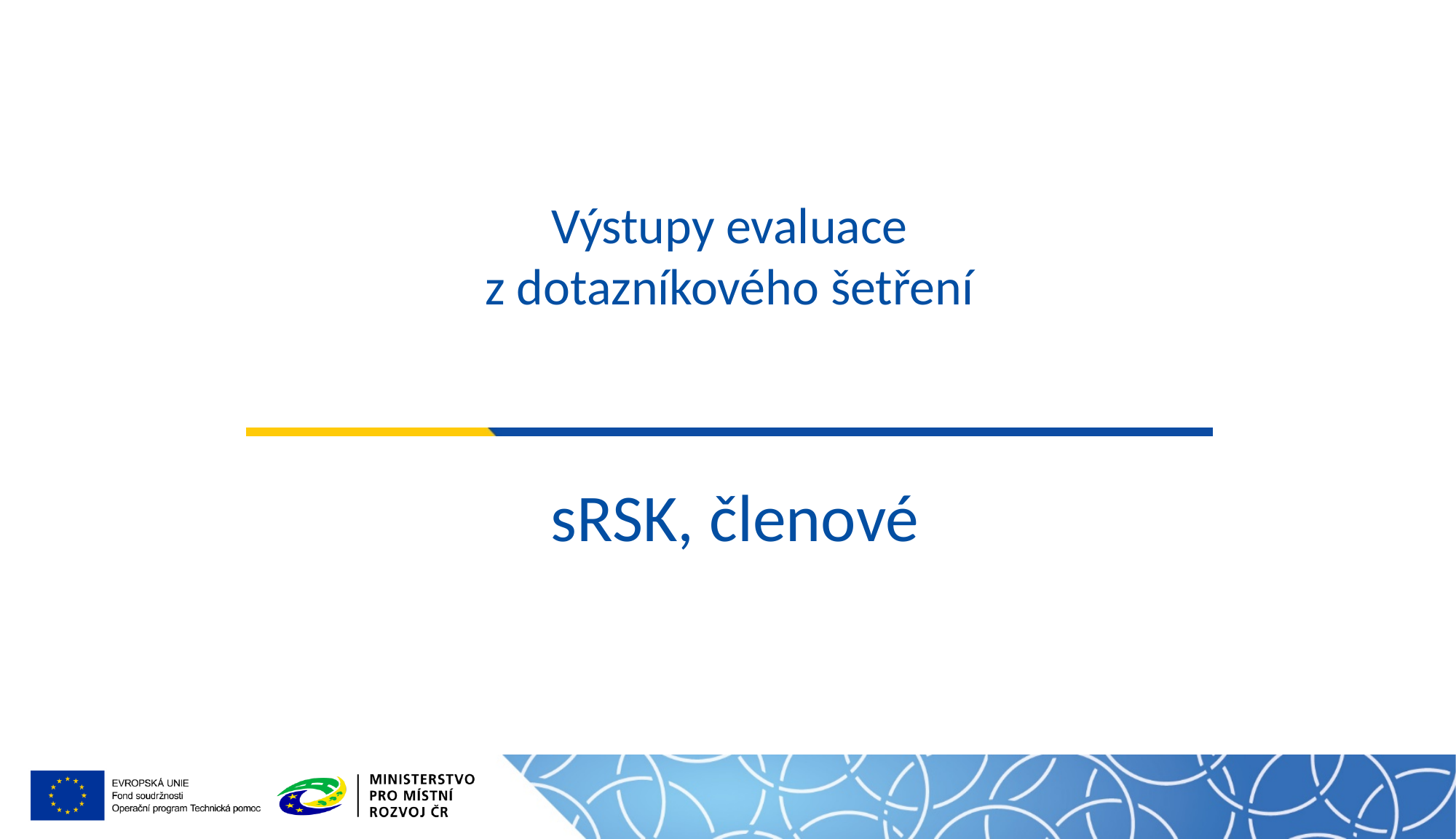

# Výstupy evaluace z dotazníkového šetření
sRSK, členové